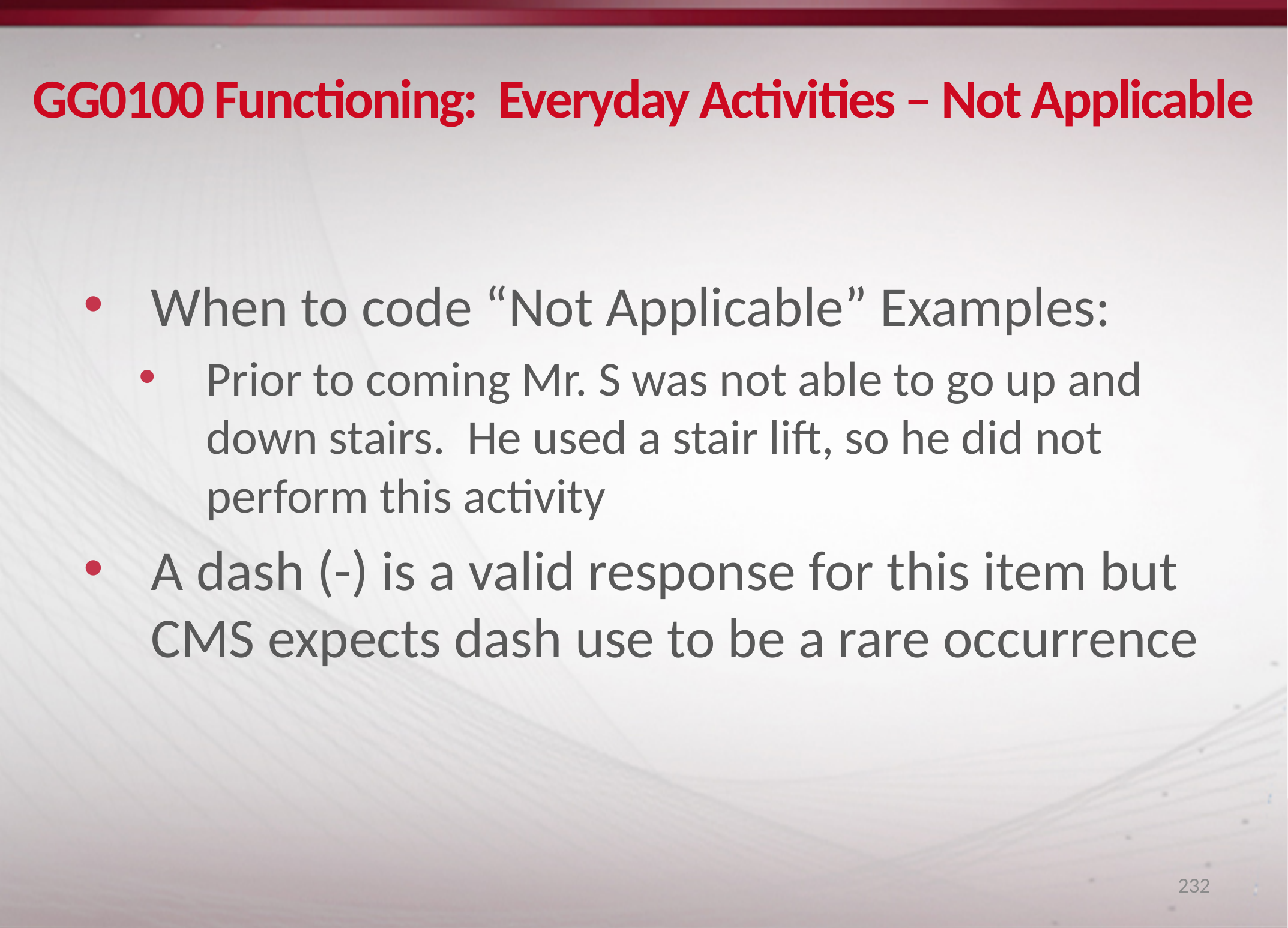

# GG0100 Functioning:  Everyday Activities – Not Applicable
When to code “Not Applicable” Examples:
Prior to coming Mr. S was not able to go up and down stairs.  He used a stair lift, so he did not perform this activity
A dash (-) is a valid response for this item but CMS expects dash use to be a rare occurrence

232